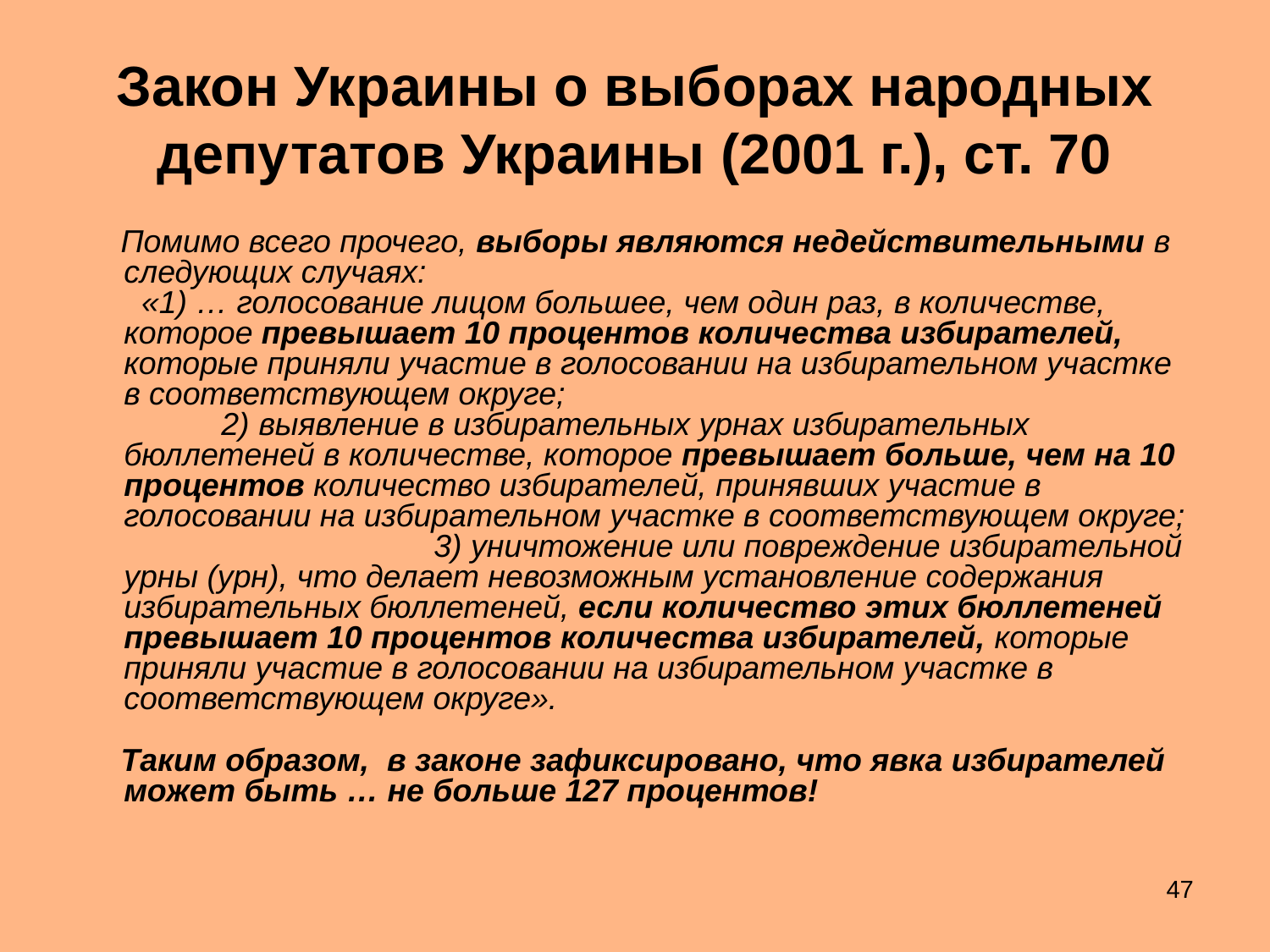

# Закон Украины о выборах народных депутатов Украины (2001 г.), ст. 70
     Помимо всего прочего, выборы являются недействительными в следующих случаях:                                                                                         «1) … голосование лицом большее, чем один раз, в количестве, которое превышает 10 процентов количества избирателей, которые приняли участие в голосовании на избирательном участке в соответствующем округе;                                                                                  2) выявление в избирательных урнах избирательных бюллетеней в количестве, которое превышает больше, чем на 10 процентов количество избирателей, принявших участие в голосовании на избирательном участке в соответствующем округе;                                    3) уничтожение или повреждение избирательной урны (урн), что делает невозможным установление содержания избирательных бюллетеней, если количество этих бюллетеней превышает 10 процентов количества избирателей, которые приняли участие в голосовании на избирательном участке в соответствующем округе».
     Таким образом,  в законе зафиксировано, что явка избирателей может быть … не больше 127 процентов!
47